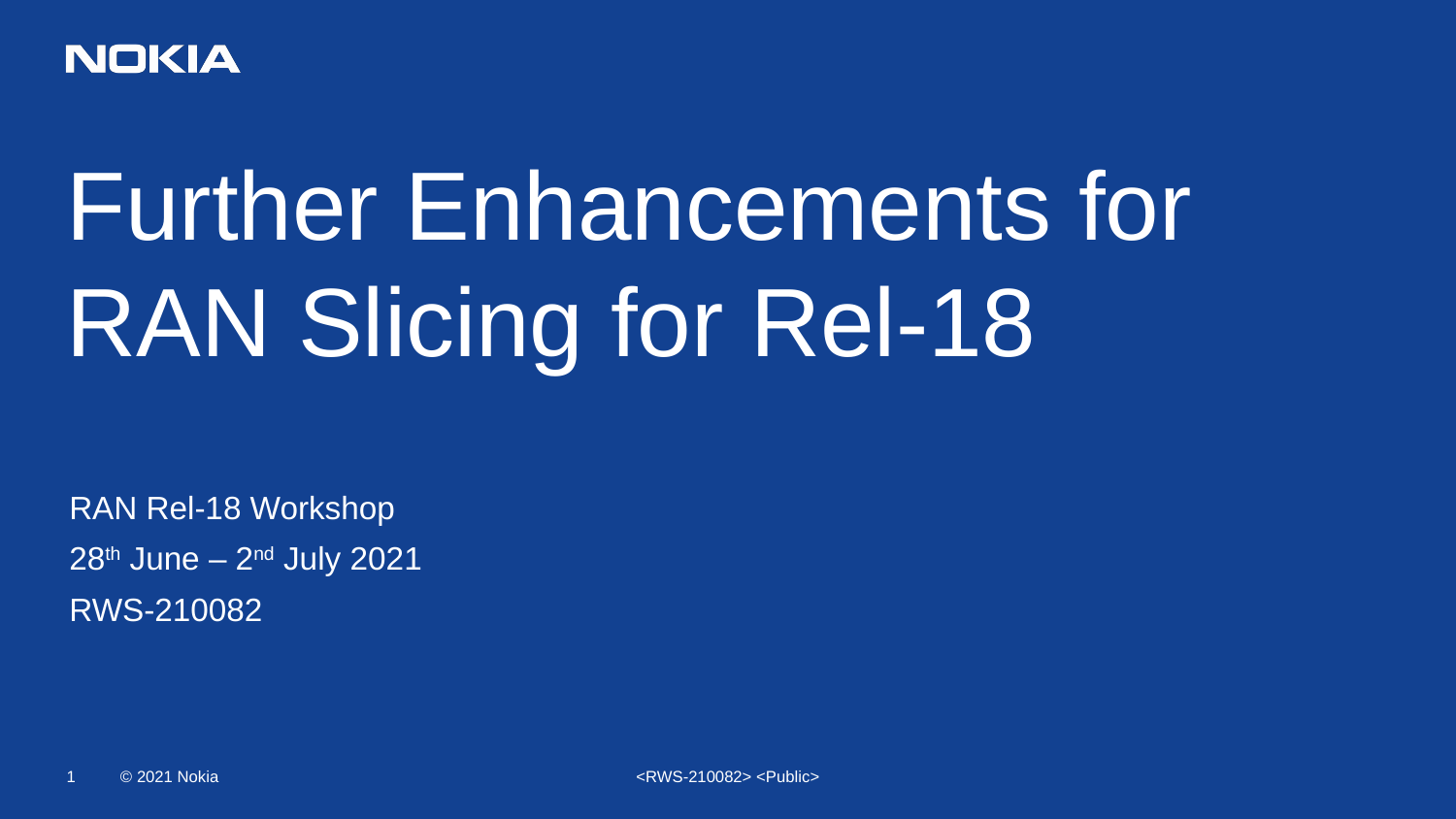

# Further Enhancements for RAN Slicing for Rel-18
RAN Rel-18 Workshop
28th June – 2nd July 2021
RWS-210082
<RWS-210082> <Public>